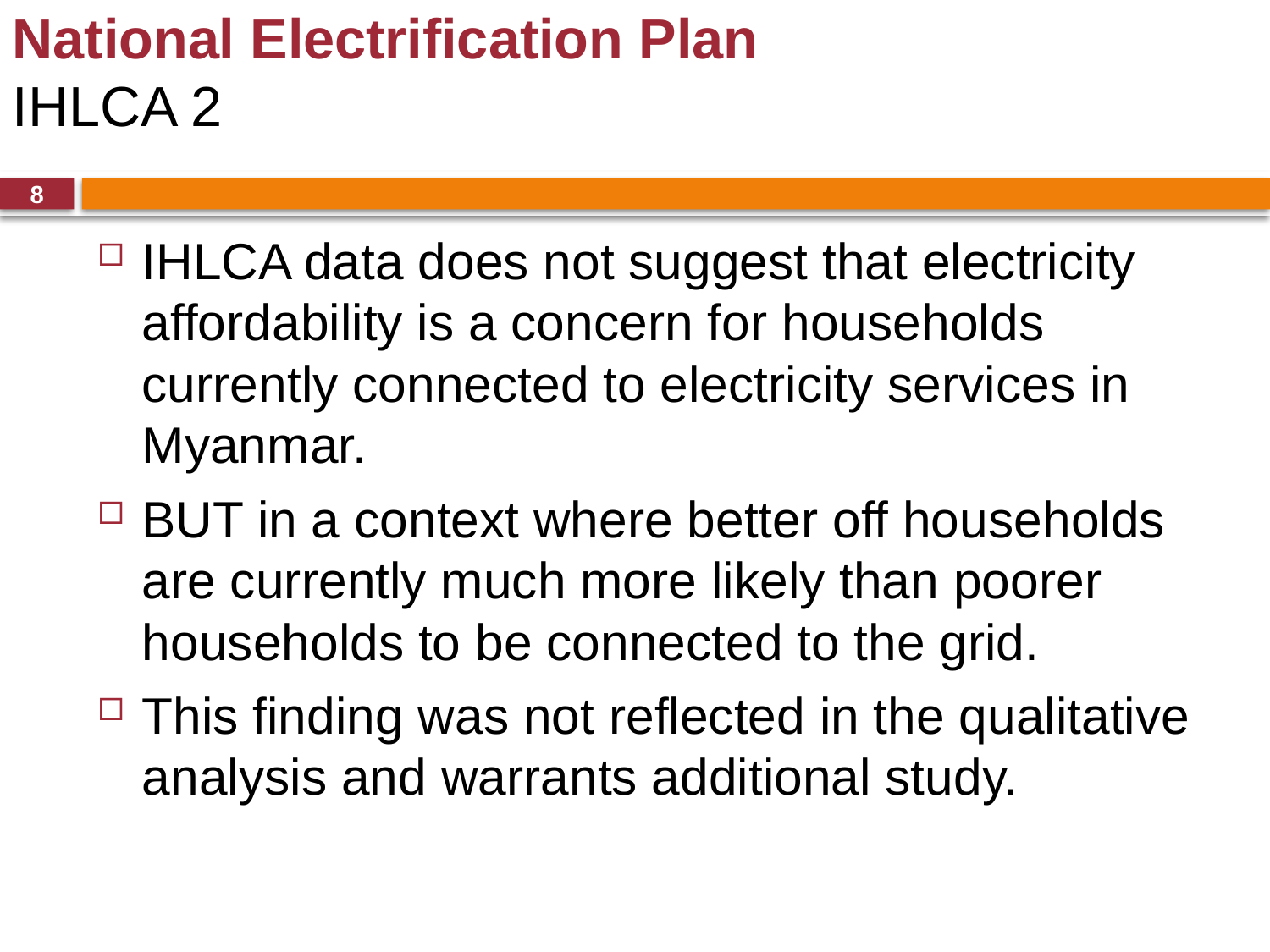

# National Electrification Plan IHLCA 2
8
IHLCA data does not suggest that electricity affordability is a concern for households currently connected to electricity services in Myanmar.
BUT in a context where better off households are currently much more likely than poorer households to be connected to the grid.
This finding was not reflected in the qualitative analysis and warrants additional study.